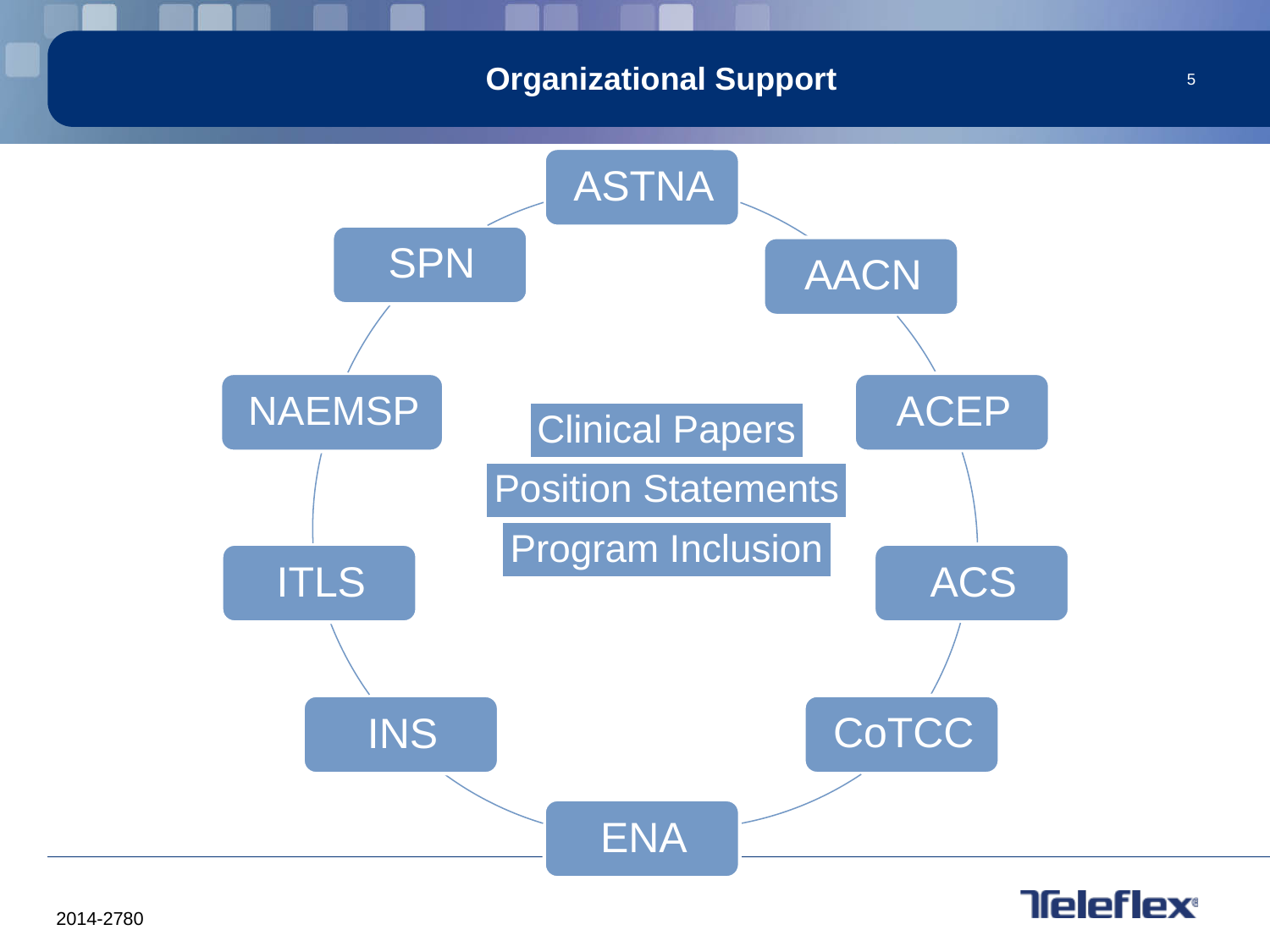

# Organizational Support
ASTNA
AACN
ACEP
ACS
CoTCC
ENA
INS
ITLS
NAEMSP
SPN

Clinical Papers
Position Statements
Program Inclusion